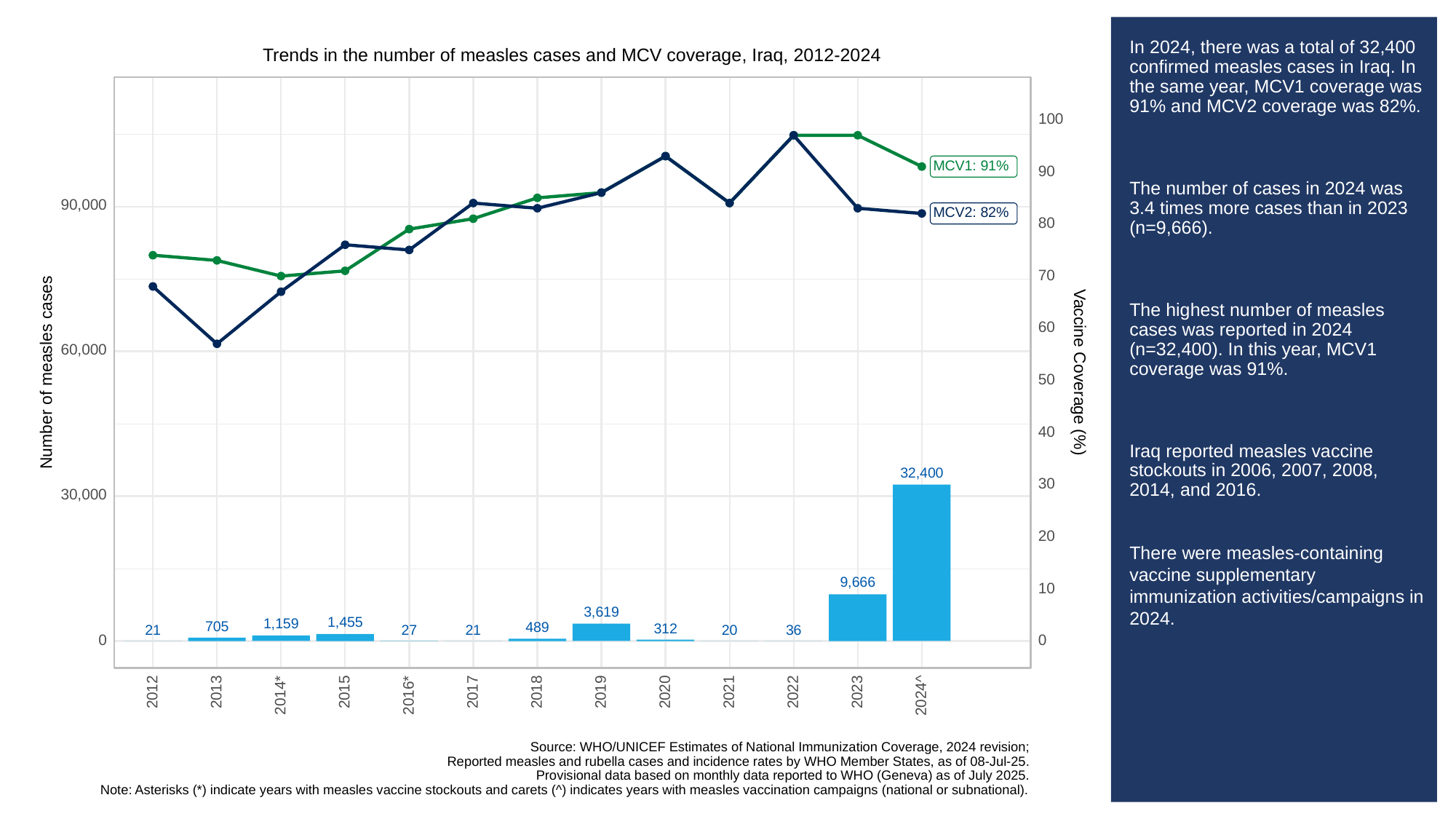

# In 2024, there was a total of 32,400 confirmed measles cases in Iraq. In the same year, MCV1 coverage was 91% and MCV2 coverage was 82%.

The number of cases in 2024 was 3.4 times more cases than in 2023 (n=9,666).

The highest number of measles cases was reported in 2024 (n=32,400). In this year, MCV1 coverage was 91%.

Iraq reported measles vaccine stockouts in 2006, 2007, 2008, 2014, and 2016.

There were measles-containing vaccine supplementary immunization activities/campaigns in 2024.

Trends in the number of measles cases and MCV coverage, Iraq, 2012-2024

100

MCV1: 91%

90

90,000

MCV2: 82%

80

70

60

60,000

Vaccine Coverage (%)
Number of measles cases
50

40
32,400
30

30,000

20

9,666
10

3,619
1,455
1,159
705
489

312
36
20
27
21
21

0
0

2013
2023
2012
2015
2017
2018
2019
2020
2021
2022
2014*
2016*
2024^
Source: WHO/UNICEF Estimates of National Immunization Coverage, 2024 revision;
Reported measles and rubella cases and incidence rates by WHO Member States, as of 08-Jul-25.
Provisional data based on monthly data reported to WHO (Geneva) as of July 2025.
Note: Asterisks (*) indicate years with measles vaccine stockouts and carets (^) indicates years with measles vaccination campaigns (national or subnational).